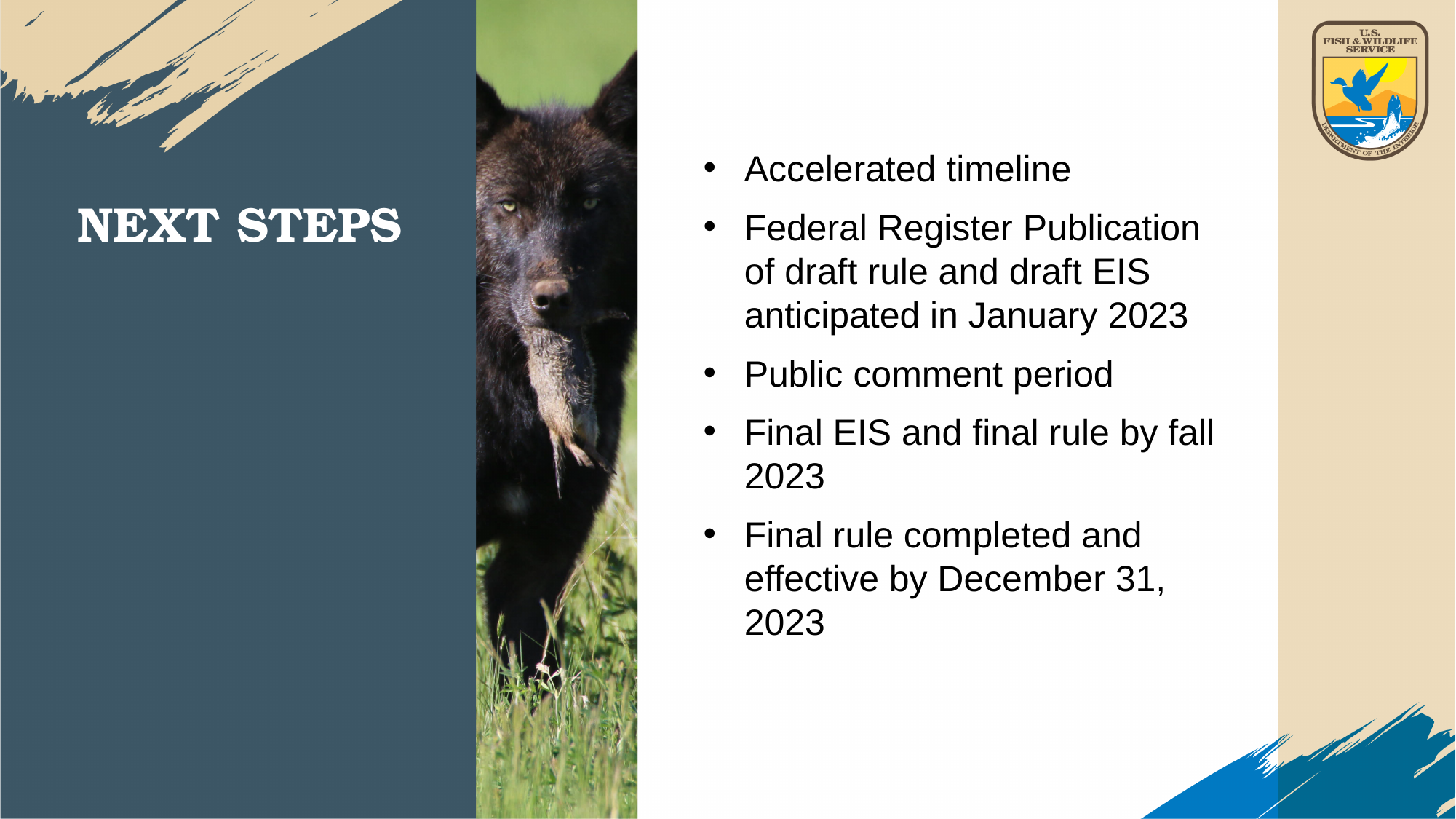

Accelerated timeline
Federal Register Publication of draft rule and draft EIS anticipated in January 2023
Public comment period
Final EIS and final rule by fall 2023
Final rule completed and effective by December 31, 2023

# Next Steps